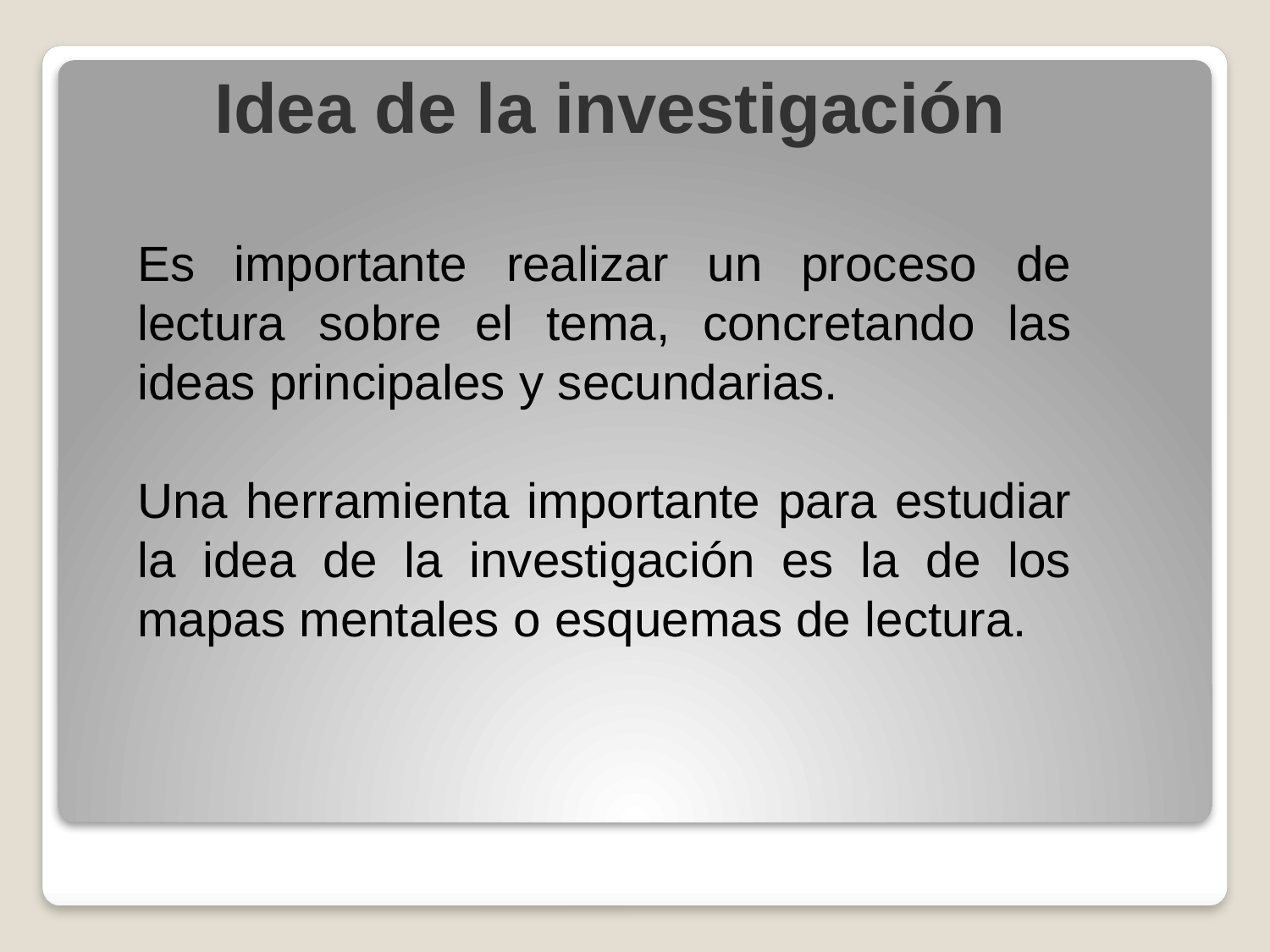

Idea de la investigación
Es importante realizar un proceso de lectura sobre el tema, concretando las ideas principales y secundarias.

Una herramienta importante para estudiar la idea de la investigación es la de los mapas mentales o esquemas de lectura.